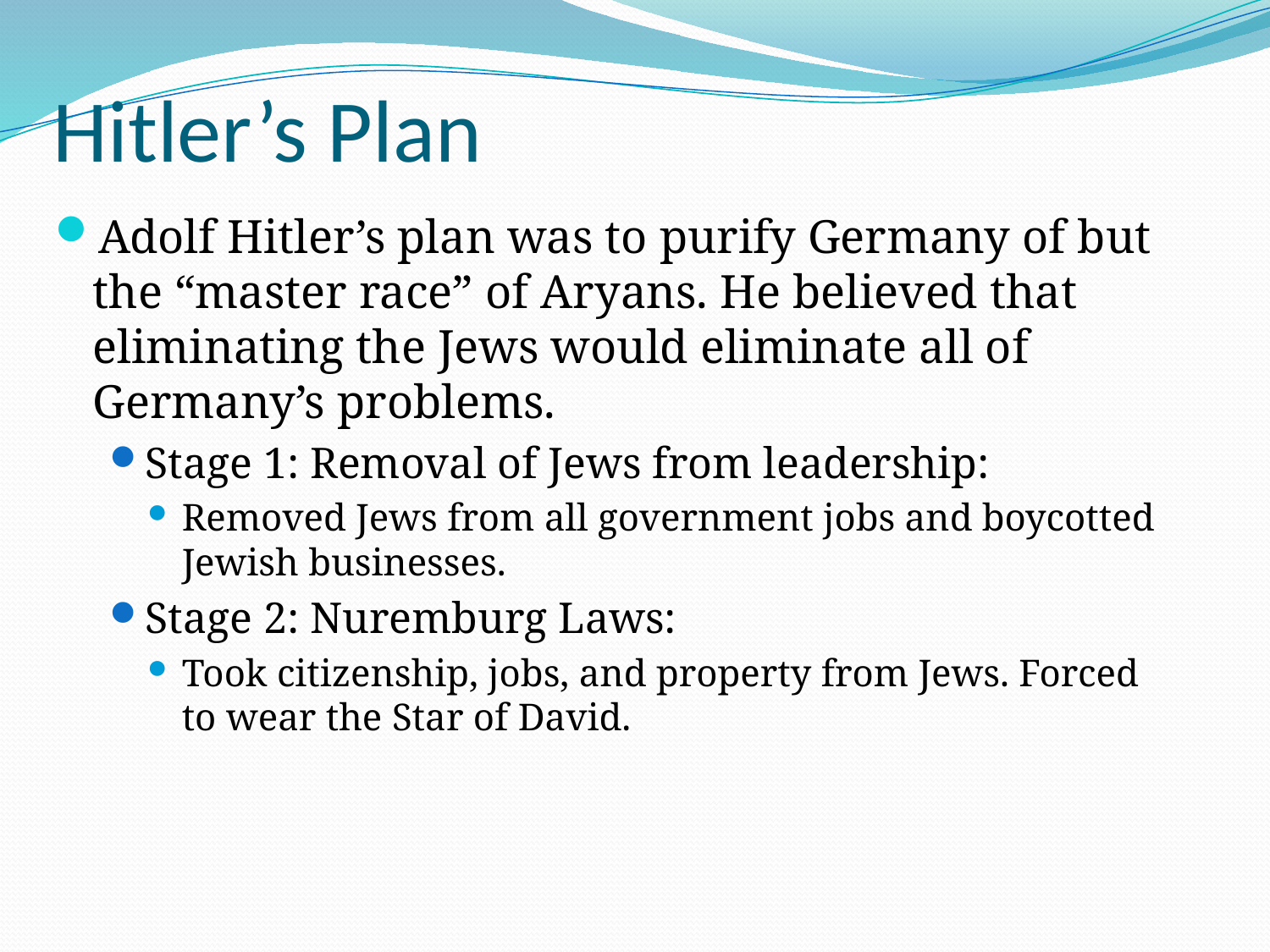

# Hitler’s Plan
Adolf Hitler’s plan was to purify Germany of but the “master race” of Aryans. He believed that eliminating the Jews would eliminate all of Germany’s problems.
Stage 1: Removal of Jews from leadership:
Removed Jews from all government jobs and boycotted Jewish businesses.
Stage 2: Nuremburg Laws:
Took citizenship, jobs, and property from Jews. Forced to wear the Star of David.